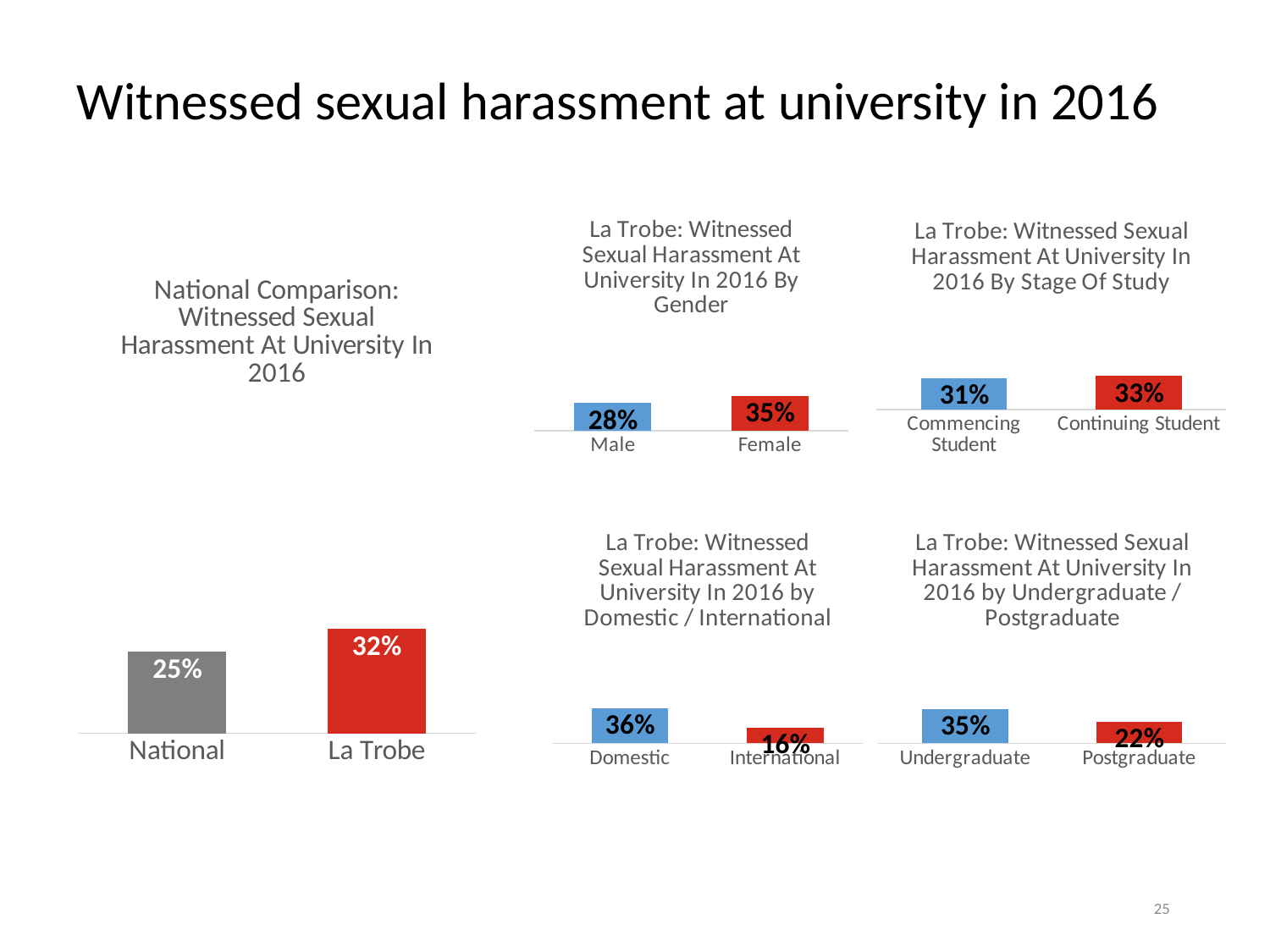

# Witnessed sexual harassment at university in 2016

### Chart:

| Category |  |
|---|---|
| Male | 0.28 |
| Female | 0.35 |

### Chart:

| Category |  |
|---|---|
| Commencing Student | 0.31 |
| Continuing Student | 0.33 |

### Chart:

| Category |  |
|---|---|
| National | 0.25 |
| La Trobe | 0.32 |

### Chart:

| Category |  |
|---|---|
| Domestic | 0.36 |
| International | 0.16 |

### Chart:

| Category |  |
|---|---|
| Undergraduate | 0.35 |
| Postgraduate | 0.22 |
25